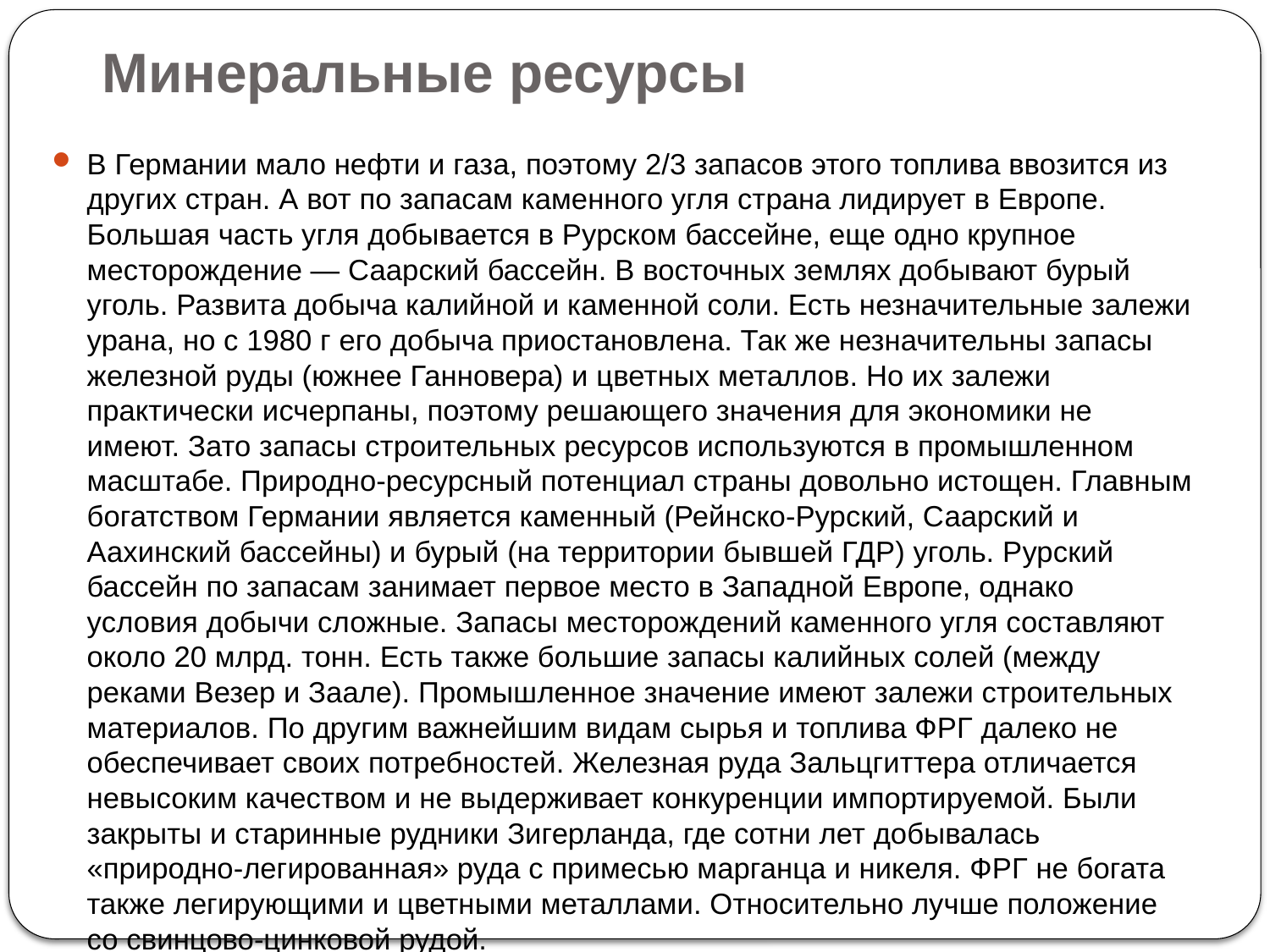

# Минеральные ресурсы
В Германии мало нефти и газа, поэтому 2/3 запасов этого топлива ввозится из других стран. А вот по запасам каменного угля страна лидирует в Европе. Большая часть угля добывается в Рурском бассейне, еще одно крупное месторождение — Саарский бассейн. В восточных землях добывают бурый уголь. Развита добыча калийной и каменной соли. Есть незначительные залежи урана, но с 1980 г его добыча приостановлена. Так же незначительны запасы железной руды (южнее Ганновера) и цветных металлов. Но их залежи практически исчерпаны, поэтому решающего значения для экономики не имеют. Зато запасы строительных ресурсов используются в промышленном масштабе. Природно-ресурсный потенциал страны довольно истощен. Главным богатством Германии является каменный (Рейнско-Рурский, Саарский и Аахинский бассейны) и бурый (на территории бывшей ГДР) уголь. Рурский бассейн по запасам занимает первое место в Западной Европе, однако условия добычи сложные. Запасы месторождений каменного угля составляют около 20 млрд. тонн. Есть также большие запасы калийных солей (между реками Везер и Заале). Промышленное значение имеют залежи строительных материалов. По другим важнейшим видам сырья и топлива ФРГ далеко не обеспечивает своих потребностей. Железная руда Зальцгиттера отличается невысоким качеством и не выдерживает конкуренции импортируемой. Были закрыты и старинные рудники Зигерланда, где сотни лет добывалась «природно-легированная» руда с примесью марганца и никеля. ФРГ не богата также легирующими и цветными металлами. Относительно лучше положение со свинцово-цинковой рудой.